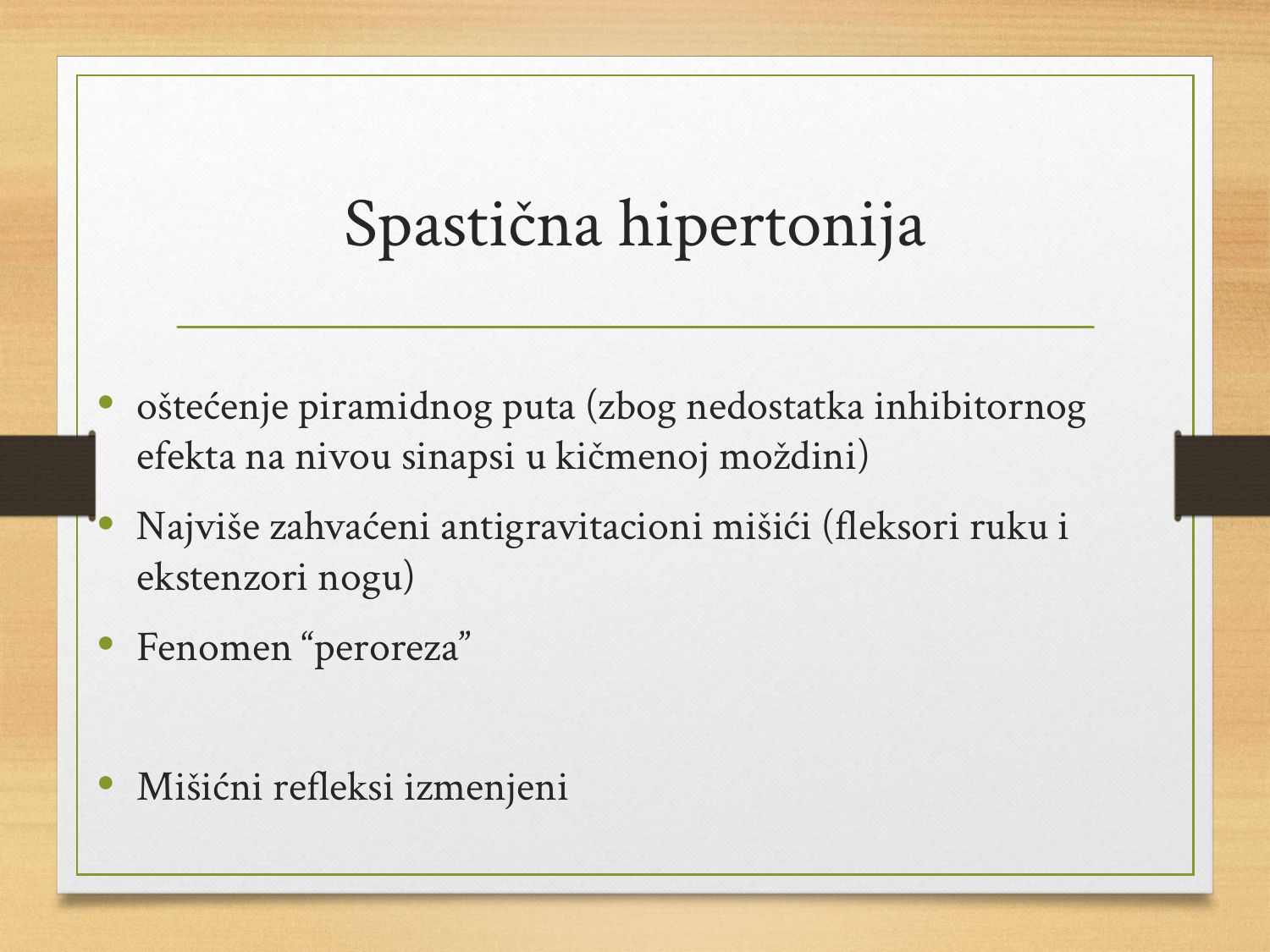

# Spastična hipertonija
oštećenje piramidnog puta (zbog nedostatka inhibitornog efekta na nivou sinapsi u kičmenoj moždini)
Najviše zahvaćeni antigravitacioni mišići (fleksori ruku i ekstenzori nogu)
Fenomen “peroreza”

Mišićni refleksi izmenjeni